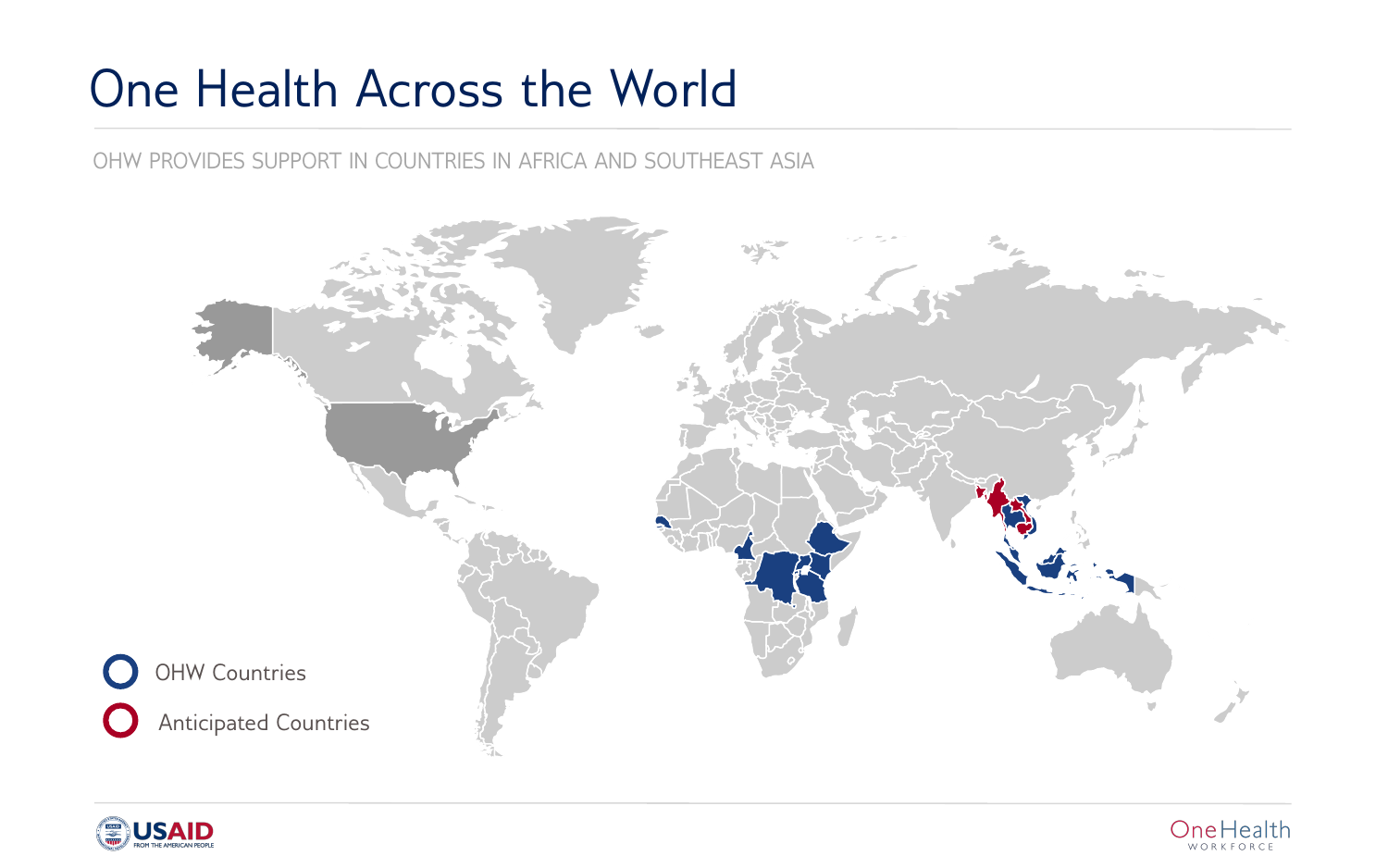

# One Health Across the World
OHW PROVIDES SUPPORT IN COUNTRIES IN AFRICA AND SOUTHEAST ASIA

OHW Countries

Anticipated Countries